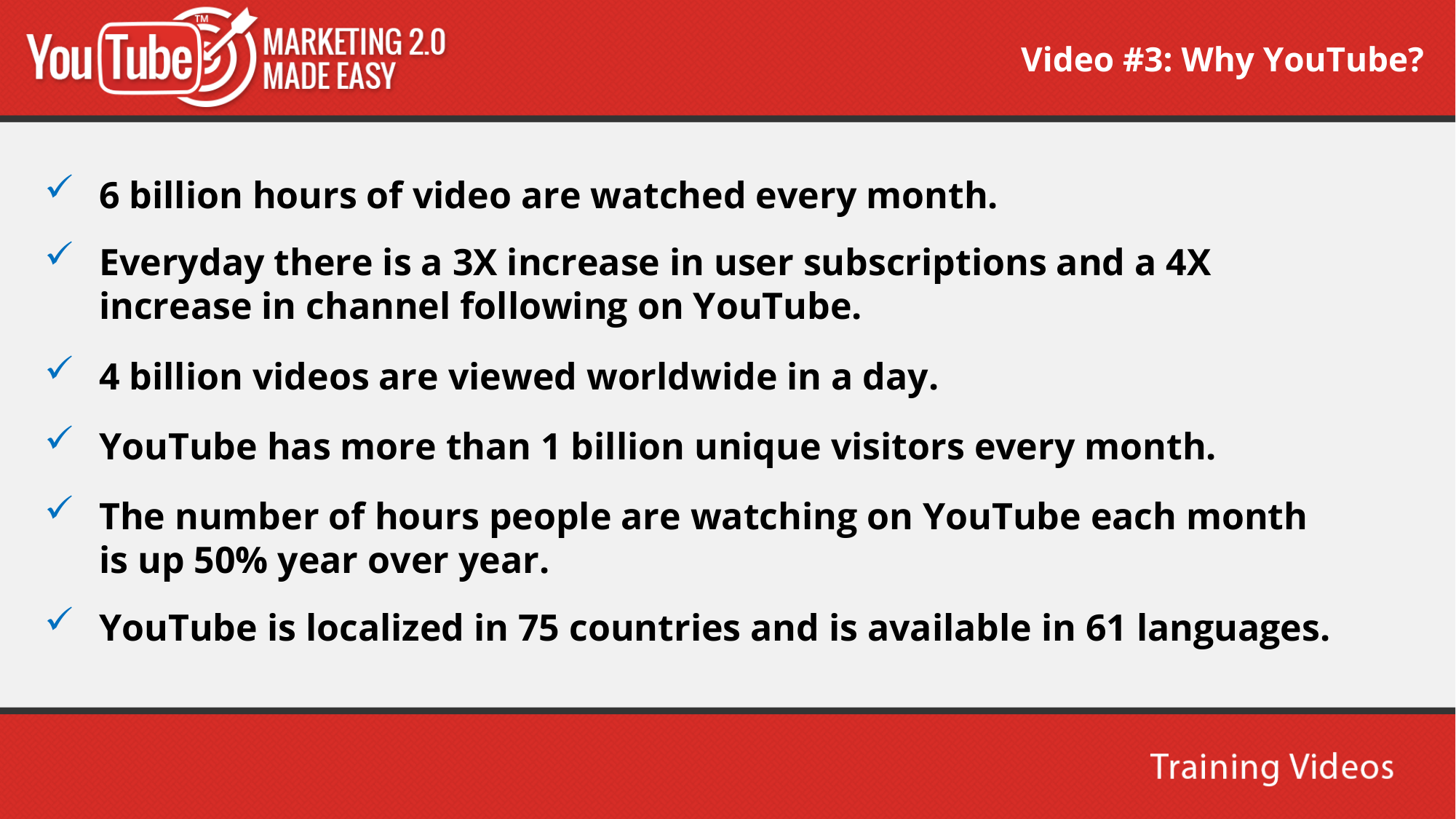

Video #3: Why YouTube?
6 billion hours of video are watched every month.
Everyday there is a 3X increase in user subscriptions and a 4X increase in channel following on YouTube.
4 billion videos are viewed worldwide in a day.
YouTube has more than 1 billion unique visitors every month.
The number of hours people are watching on YouTube each month is up 50% year over year.
YouTube is localized in 75 countries and is available in 61 languages.